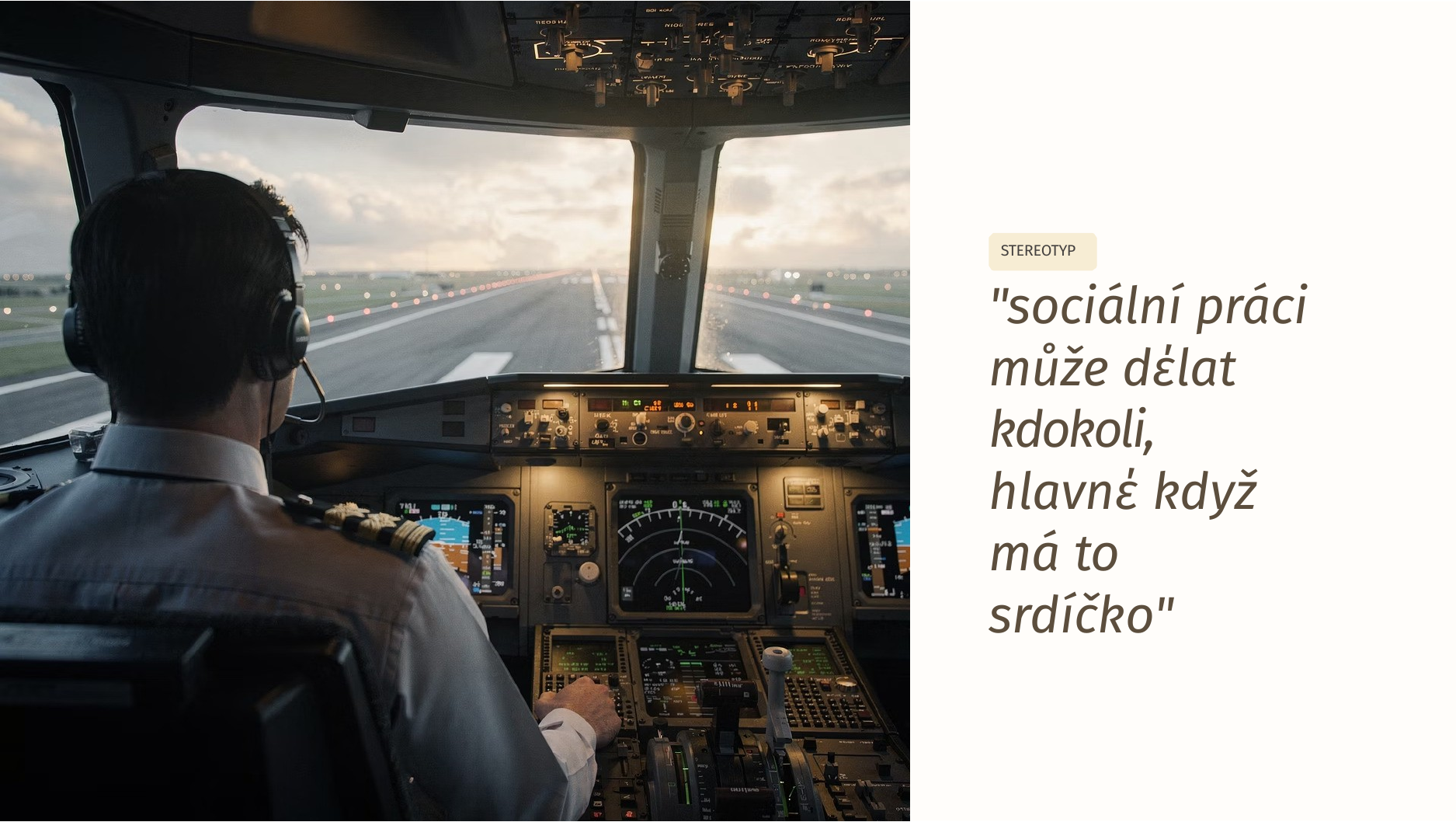

STEREOTYP
"sociální práci může dέlat kdokoli, hlavnέ když má to srdíčko"